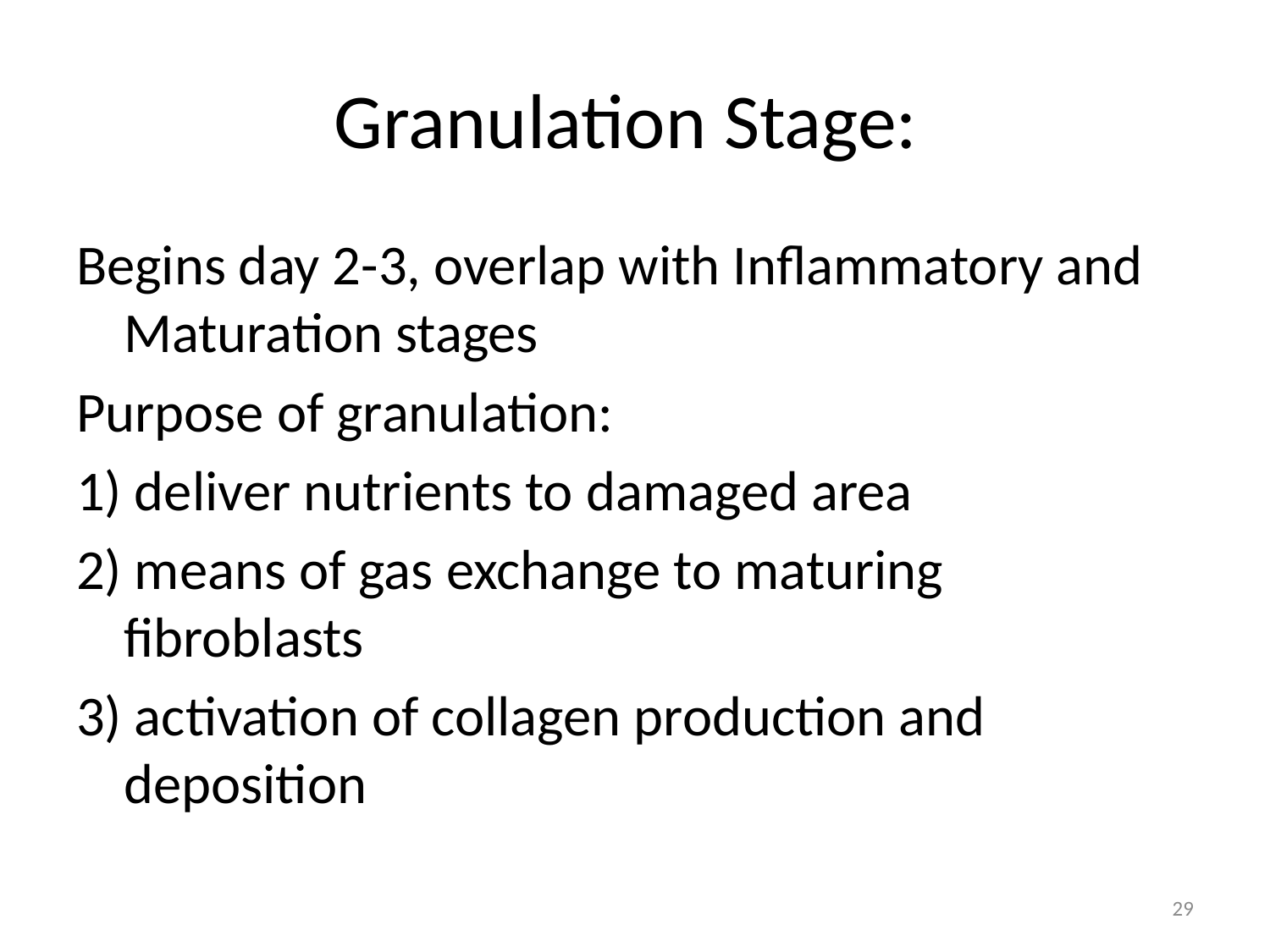

# Granulation Stage:
Begins day 2-3, overlap with Inflammatory and Maturation stages
Purpose of granulation:
1) deliver nutrients to damaged area
2) means of gas exchange to maturing fibroblasts
3) activation of collagen production and deposition
29